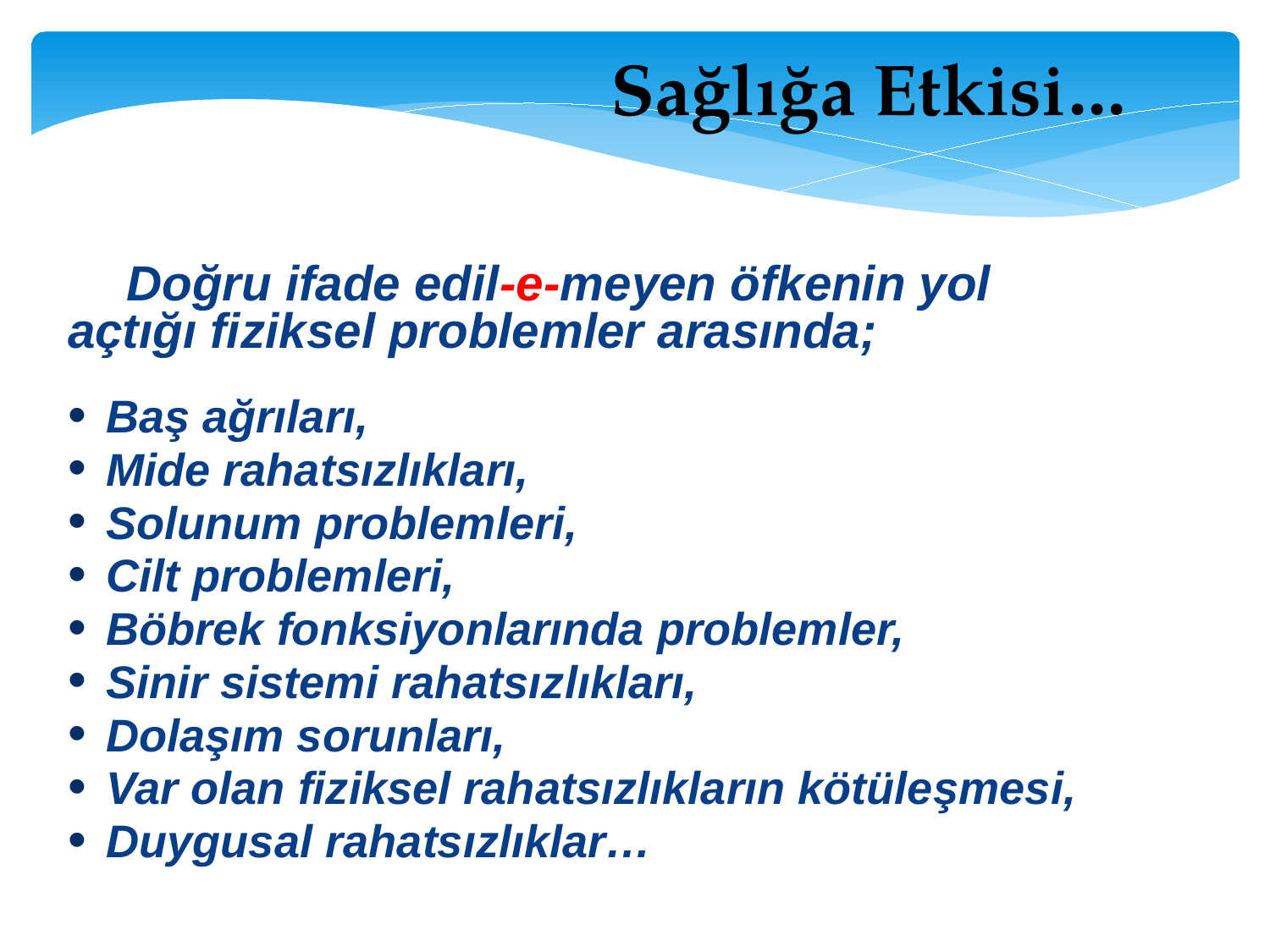

Sağlığa Etkisi…

     Doğru ifade edil-e-meyen öfkenin yol açtığı fiziksel problemler arasında;

Baş ağrıları,
Mide rahatsızlıkları,
Solunum problemleri,
Cilt problemleri,
Böbrek fonksiyonlarında problemler,
Sinir sistemi rahatsızlıkları,
Dolaşım sorunları,
Var olan fiziksel rahatsızlıkların kötüleşmesi,
Duygusal rahatsızlıklar…